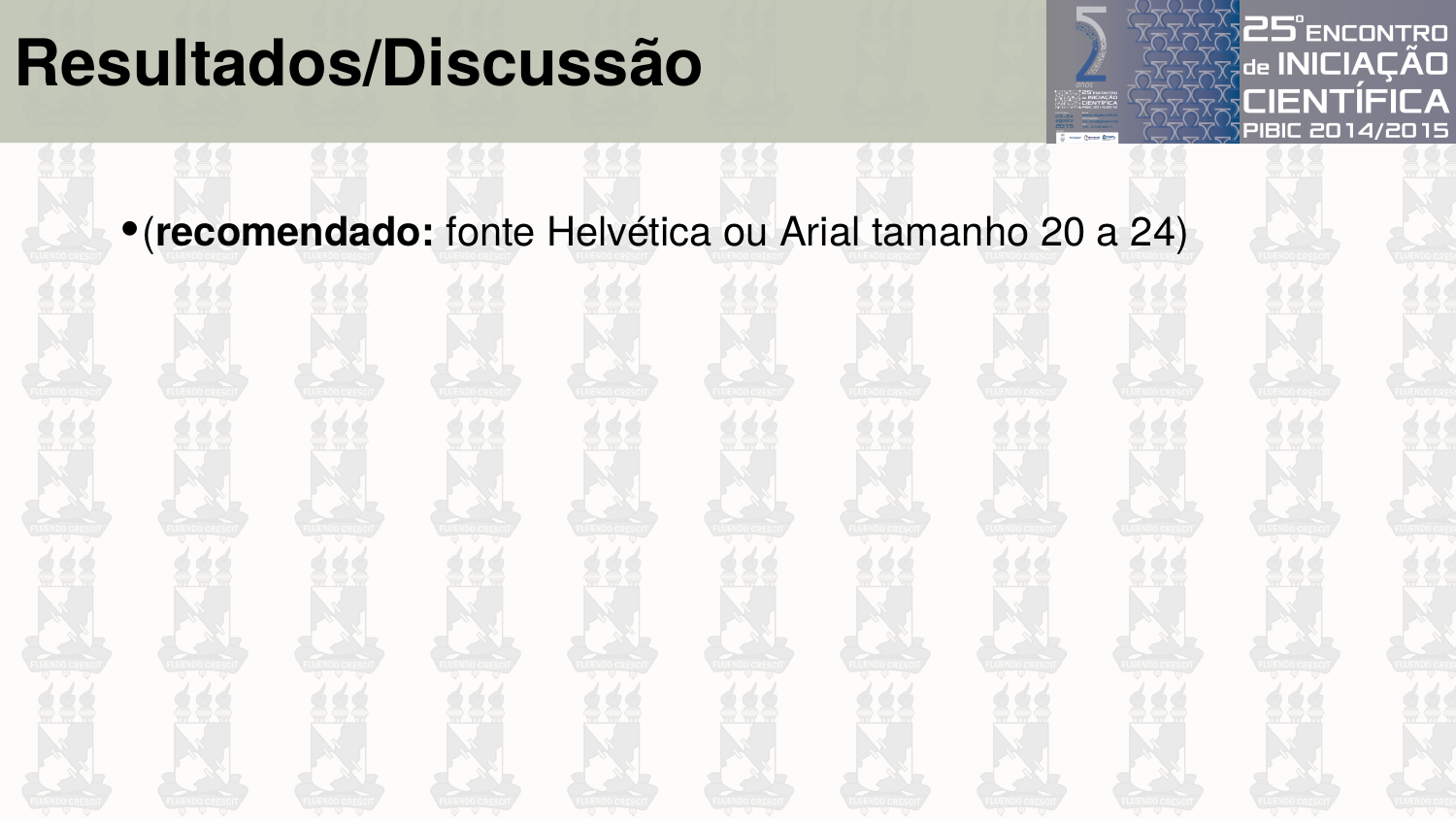

Resultados/Discussão
(recomendado: fonte Helvética ou Arial tamanho 20 a 24)